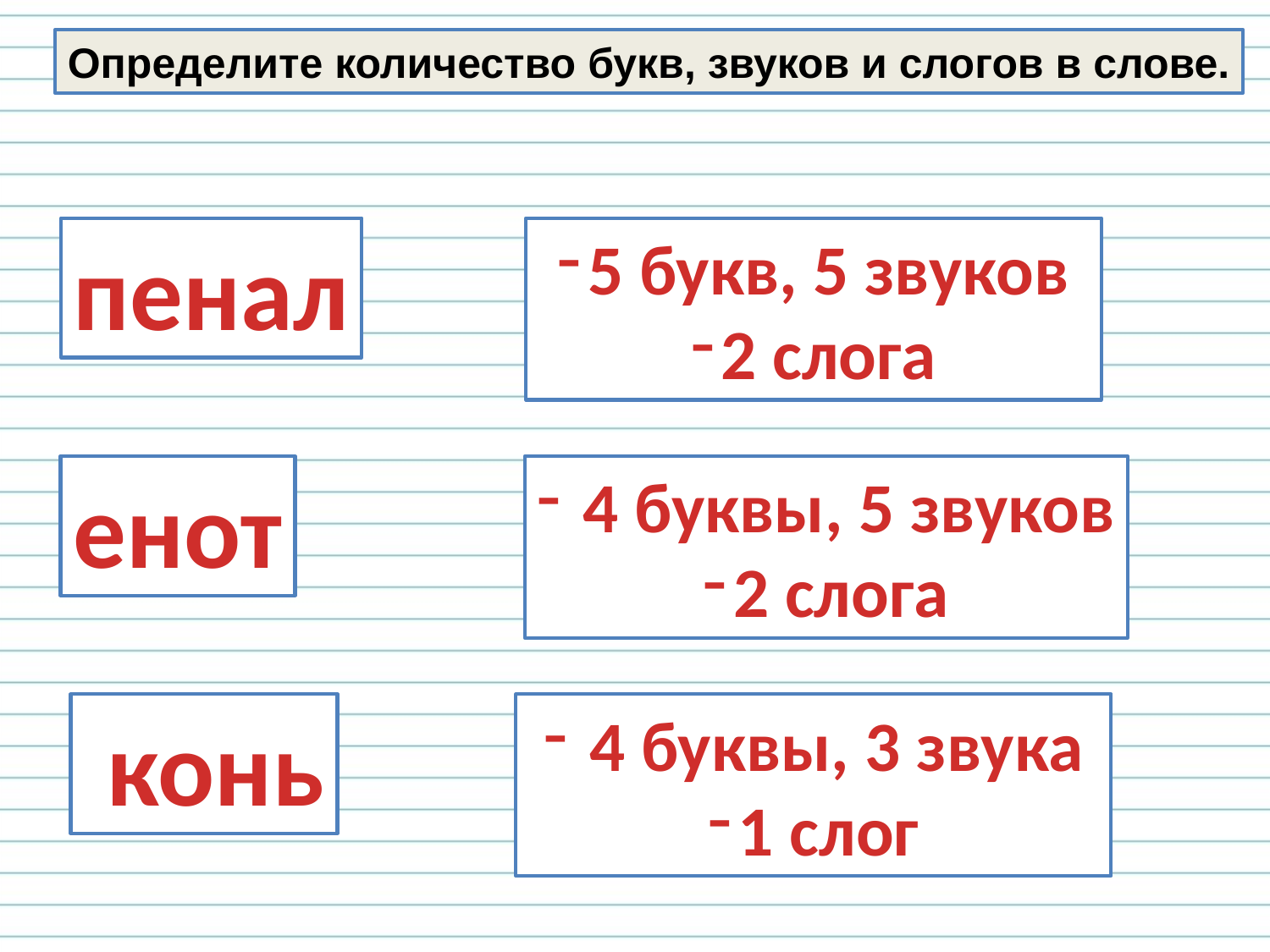

Определите количество букв, звуков и слогов в слове.
пенал
5 букв, 5 звуков
2 слога
енот
 4 буквы, 5 звуков
2 слога
 конь
 4 буквы, 3 звука
1 слог